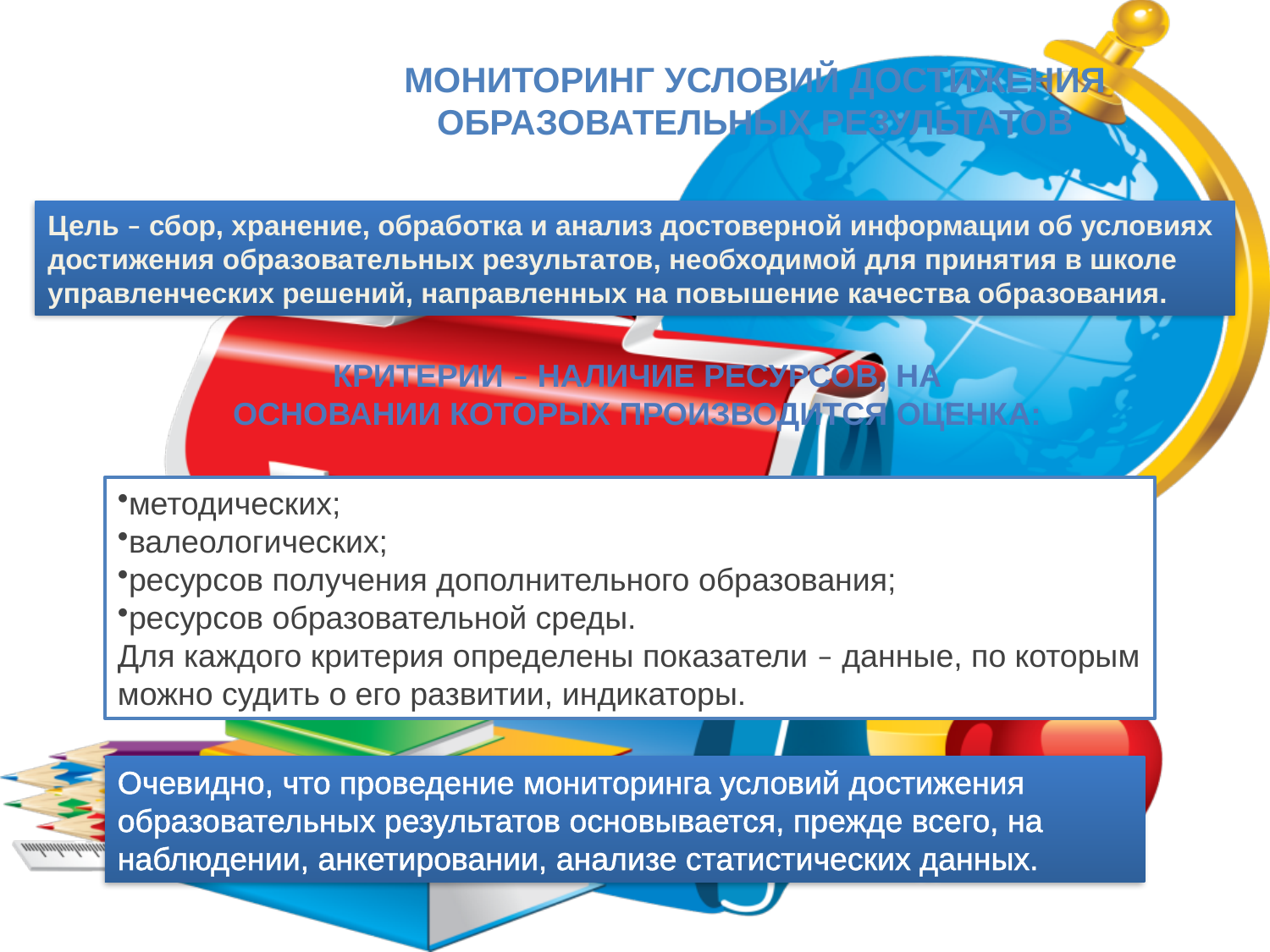

Мониторинг условий достижения образовательных результатов
Цель – сбор, хранение, обработка и анализ достоверной информации об условиях достижения образовательных результатов, необходимой для принятия в школе управленческих решений, направленных на повышение качества образования.
Критерии – наличие ресурсов, на основании которых производится оценка:
методических;
валеологических;
ресурсов получения дополнительного образования;
ресурсов образовательной среды.
Для каждого критерия определены показатели – данные, по которым можно судить о его развитии, индикаторы.
Очевидно, что проведение мониторинга условий достижения образовательных результатов основывается, прежде всего, на наблюдении, анкетировании, анализе статистических данных.